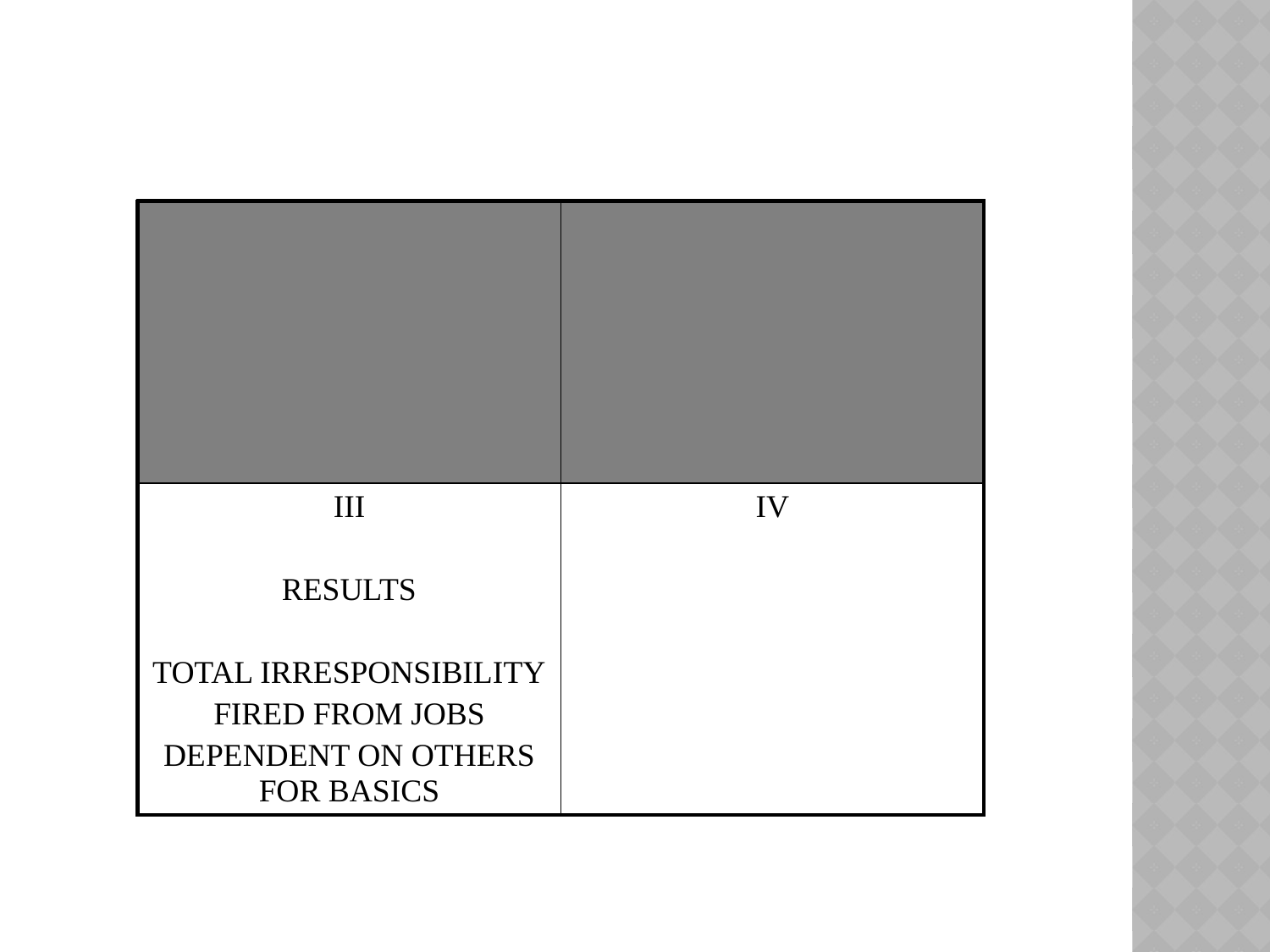

|  |  |
| --- | --- |
| III RESULTS TOTAL IRRESPONSIBILITY FIRED FROM JOBS DEPENDENT ON OTHERS FOR BASICS | IV |